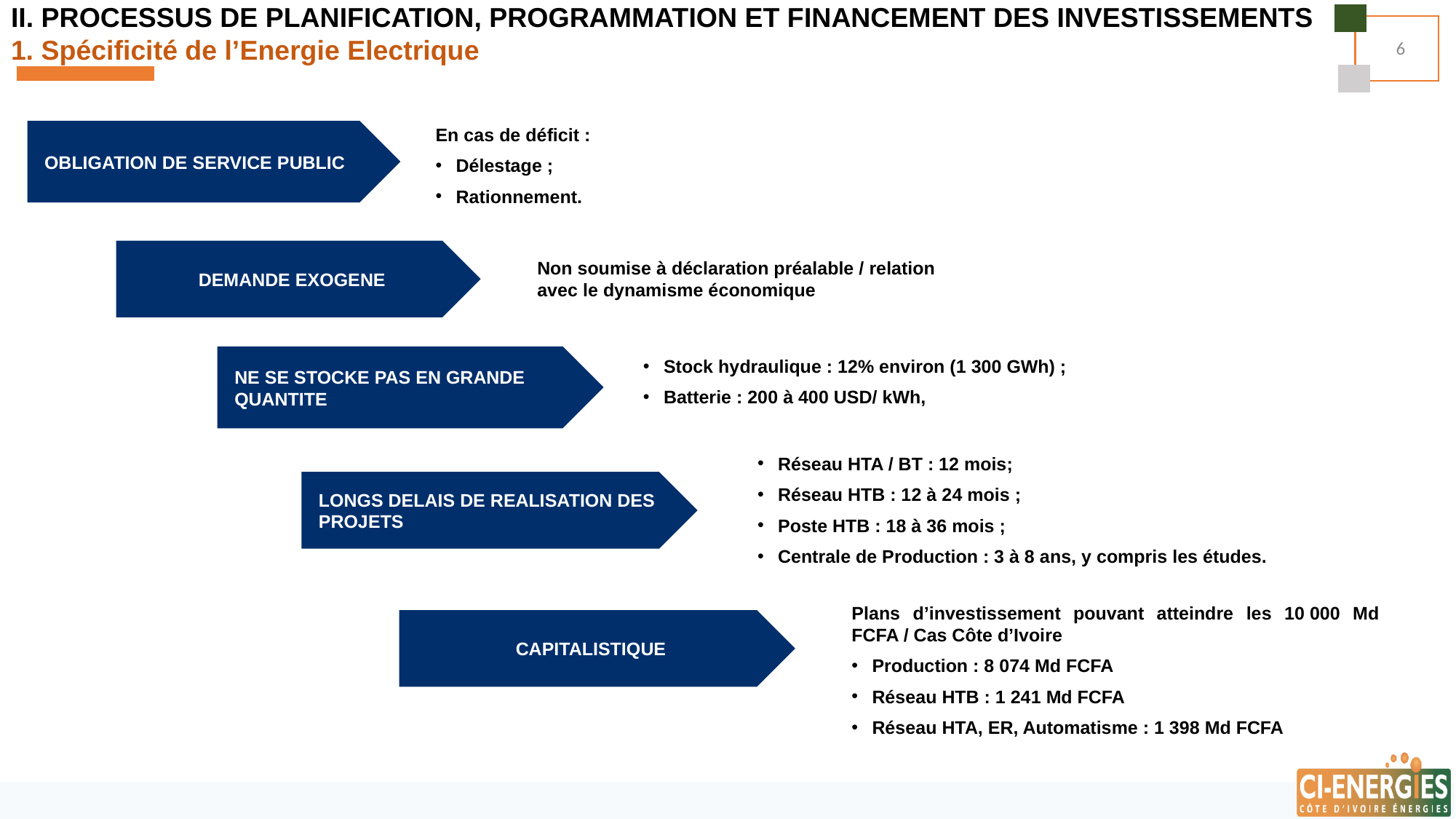

II. PROCESSUS DE PLANIFICATION, PROGRAMMATION ET FINANCEMENT DES INVESTISSEMENTS
1. Spécificité de l’Energie Electrique
6
En cas de déficit :
Délestage ;
Rationnement.
OBLIGATION DE SERVICE PUBLIC
Non soumise à déclaration préalable / relation avec le dynamisme économique

DEMANDE EXOGENE
Stock hydraulique : 12% environ (1 300 GWh) ;
Batterie : 200 à 400 USD/ kWh,
NE SE STOCKE PAS EN GRANDE QUANTITE
Réseau HTA / BT : 12 mois;
Réseau HTB : 12 à 24 mois ;
Poste HTB : 18 à 36 mois ;
Centrale de Production : 3 à 8 ans, y compris les études.
LONGS DELAIS DE REALISATION DES PROJETS
Plans d’investissement pouvant atteindre les 10 000 Md FCFA / Cas Côte d’Ivoire
Production : 8 074 Md FCFA
Réseau HTB : 1 241 Md FCFA
Réseau HTA, ER, Automatisme : 1 398 Md FCFA
CAPITALISTIQUE